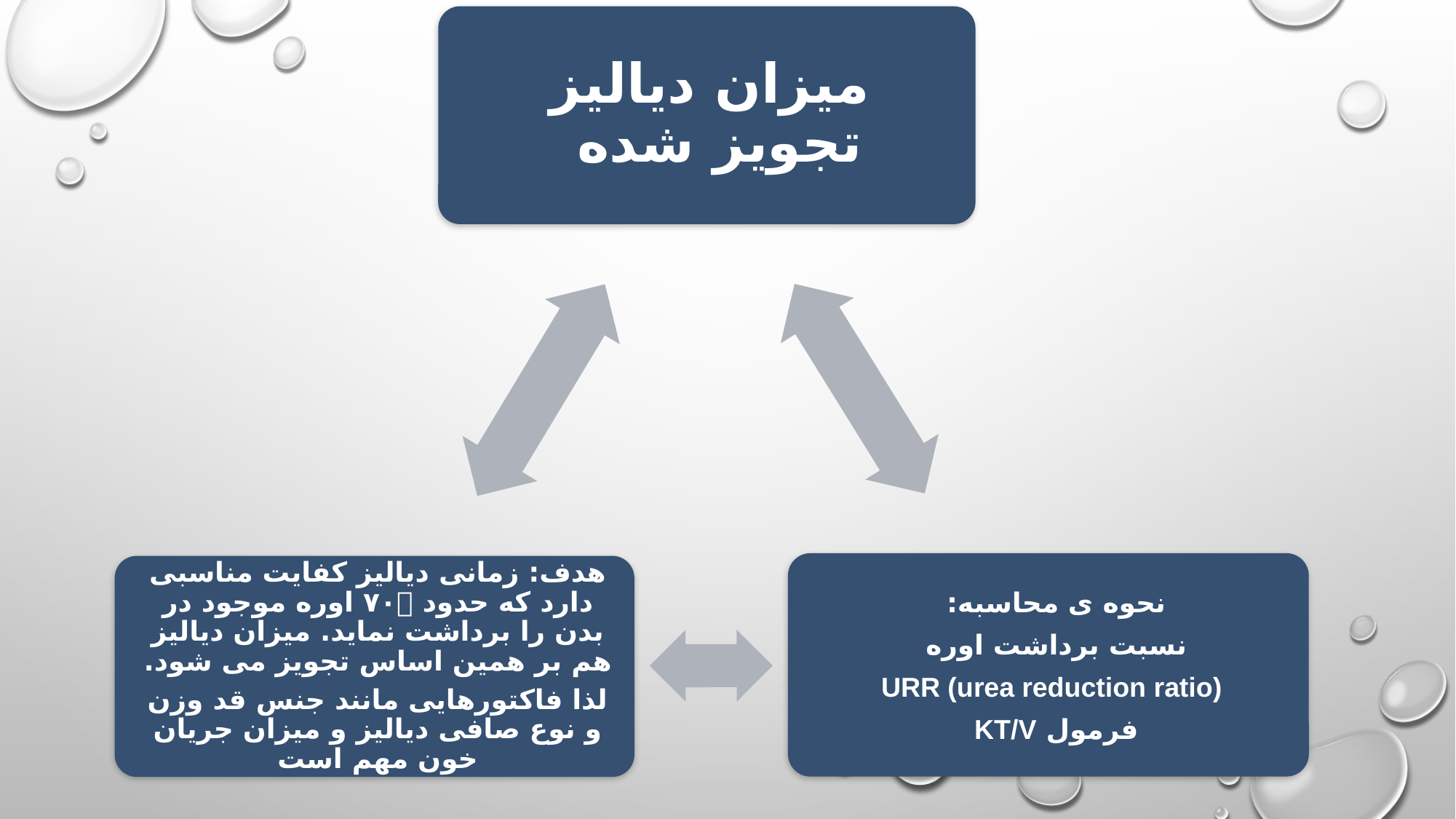

میزان دیالیز تجویز شده

نحوه ی محاسبه:
نسبت برداشت اوره
 URR (urea reduction ratio)
فرمول KT/V

هدف: زمانی دیالیز کفایت مناسبی دارد که حدود ۷۰% اوره موجود در بدن را برداشت نماید. میزان دیالیز هم بر همین اساس تجویز می شود.
لذا فاکتورهایی مانند جنس قد وزن و نوع صافی دیالیز و میزان جریان خون مهم است